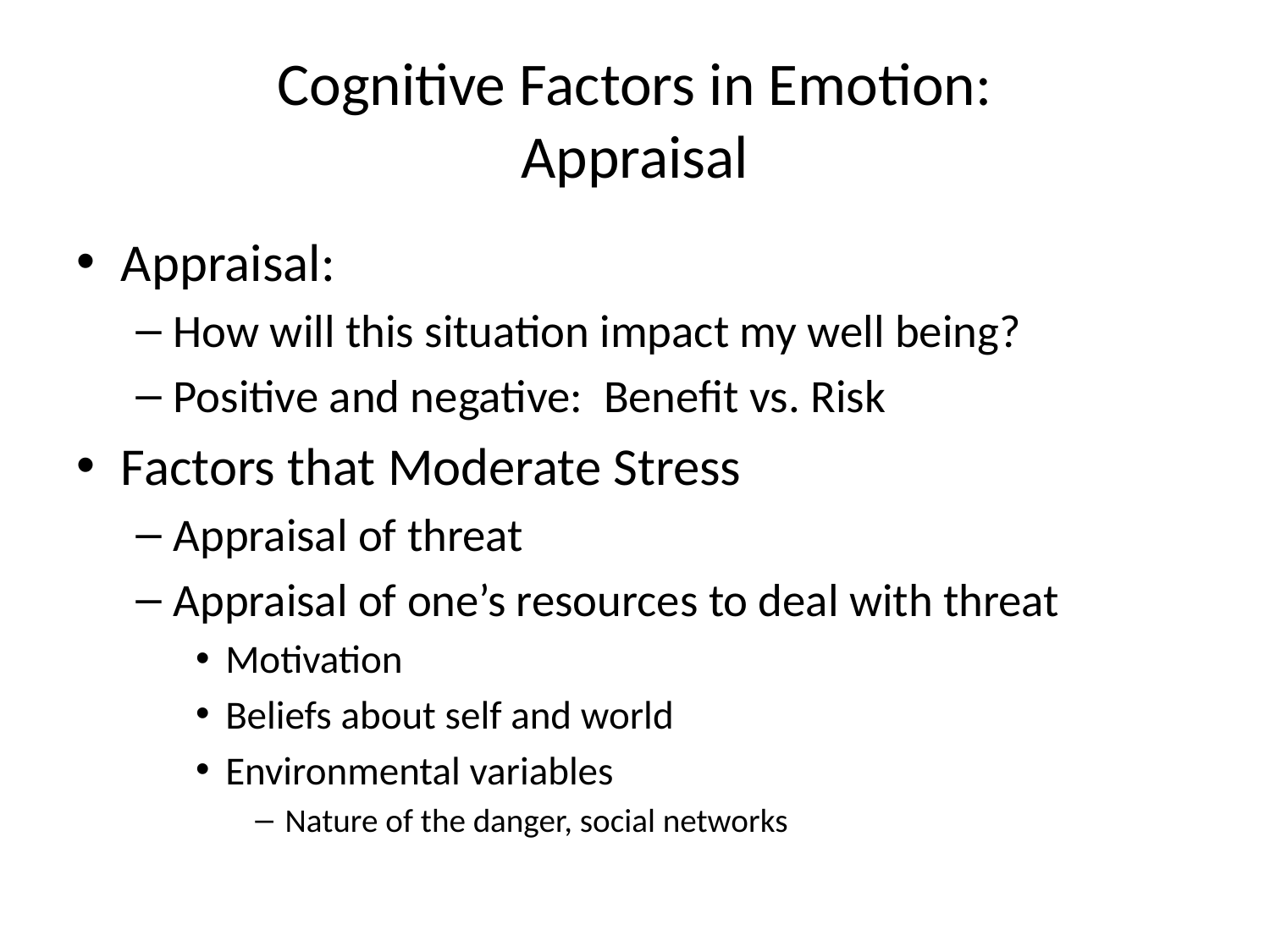

# Cognitive Factors in Emotion: Appraisal
Appraisal:
How will this situation impact my well being?
Positive and negative:  Benefit vs. Risk
Factors that Moderate Stress
Appraisal of threat
Appraisal of one’s resources to deal with threat
Motivation
Beliefs about self and world
Environmental variables
Nature of the danger, social networks